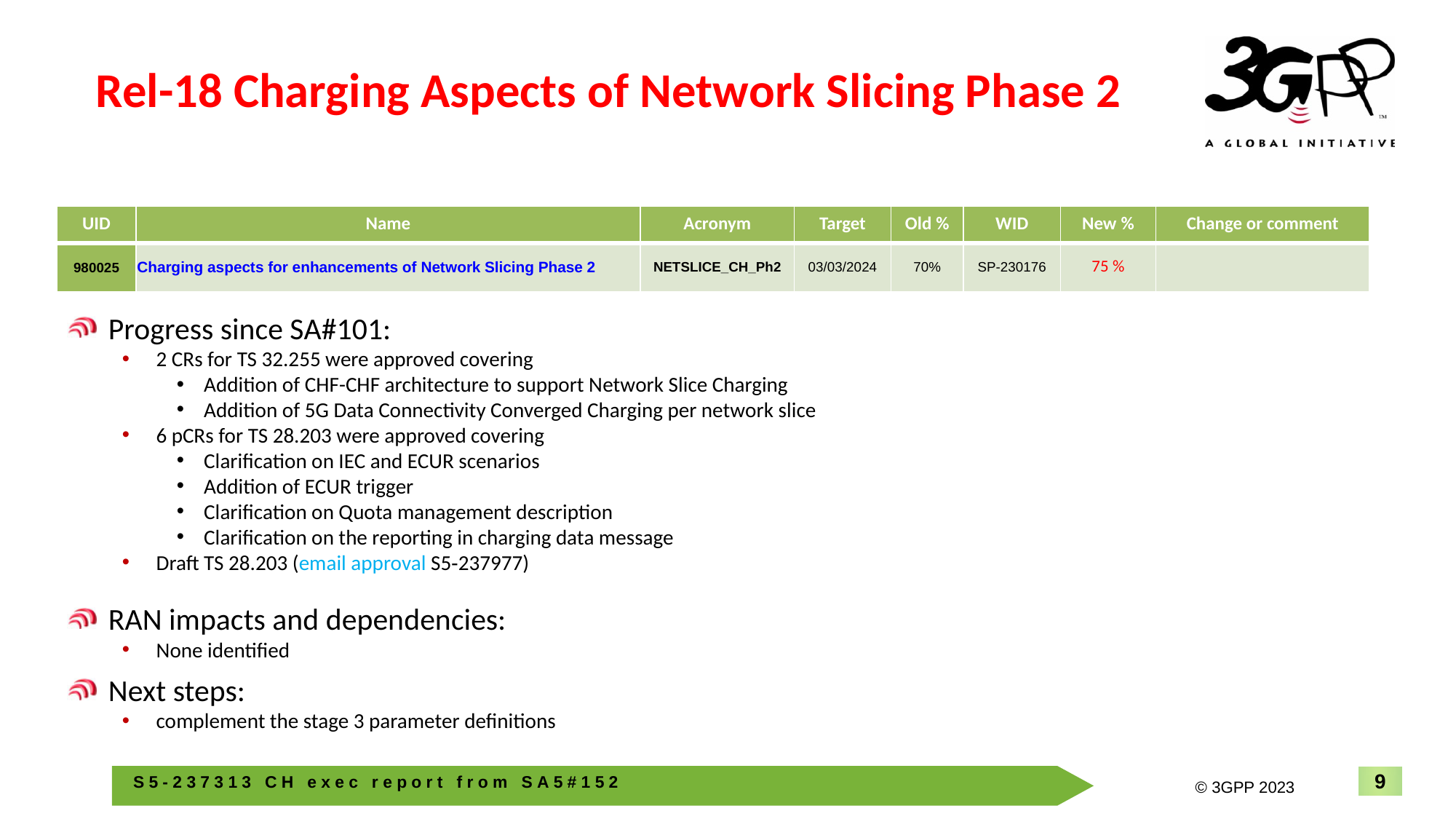

# Rel-18 Charging Aspects of Network Slicing Phase 2
| UID | Name | Acronym | Target | Old % | WID | New % | Change or comment |
| --- | --- | --- | --- | --- | --- | --- | --- |
| 980025 | Charging aspects for enhancements of Network Slicing Phase 2 | NETSLICE\_CH\_Ph2 | 03/03/2024 | 70% | SP-230176 | 75 % |  |
Progress since SA#101:
2 CRs for TS 32.255 were approved covering
Addition of CHF-CHF architecture to support Network Slice Charging
Addition of 5G Data Connectivity Converged Charging per network slice
6 pCRs for TS 28.203 were approved covering
Clarification on IEC and ECUR scenarios
Addition of ECUR trigger
Clarification on Quota management description
Clarification on the reporting in charging data message
Draft TS 28.203 (email approval S5‑237977)

RAN impacts and dependencies:
None identified
Next steps:
complement the stage 3 parameter definitions